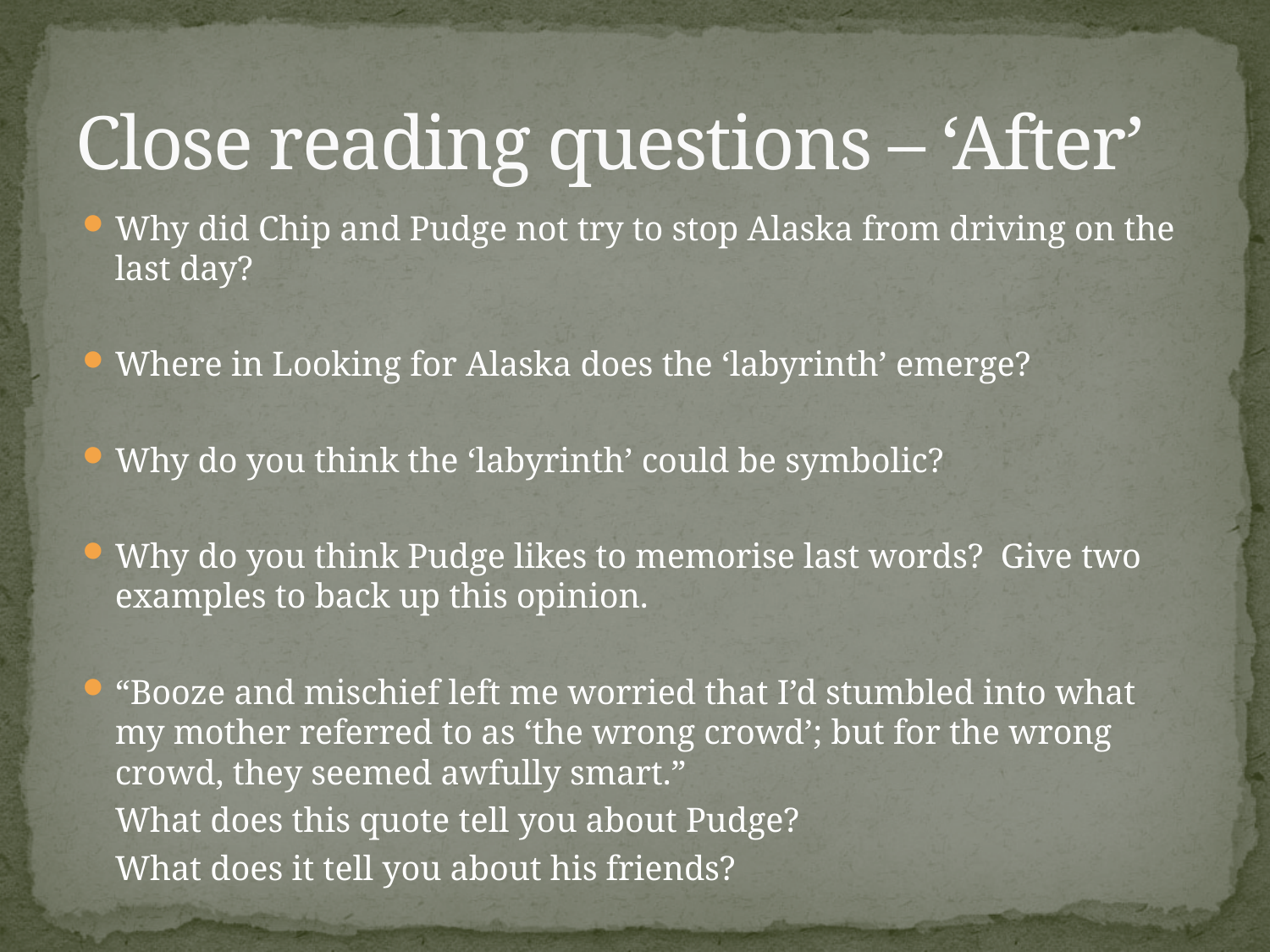

# Close reading questions – ‘After’
Why did Chip and Pudge not try to stop Alaska from driving on the last day?

Where in Looking for Alaska does the ‘labyrinth’ emerge?

Why do you think the ‘labyrinth’ could be symbolic?

Why do you think Pudge likes to memorise last words?  Give two examples to back up this opinion.

“Booze and mischief left me worried that I’d stumbled into what my mother referred to as ‘the wrong crowd’; but for the wrong crowd, they seemed awfully smart.”
	What does this quote tell you about Pudge?
	What does it tell you about his friends?